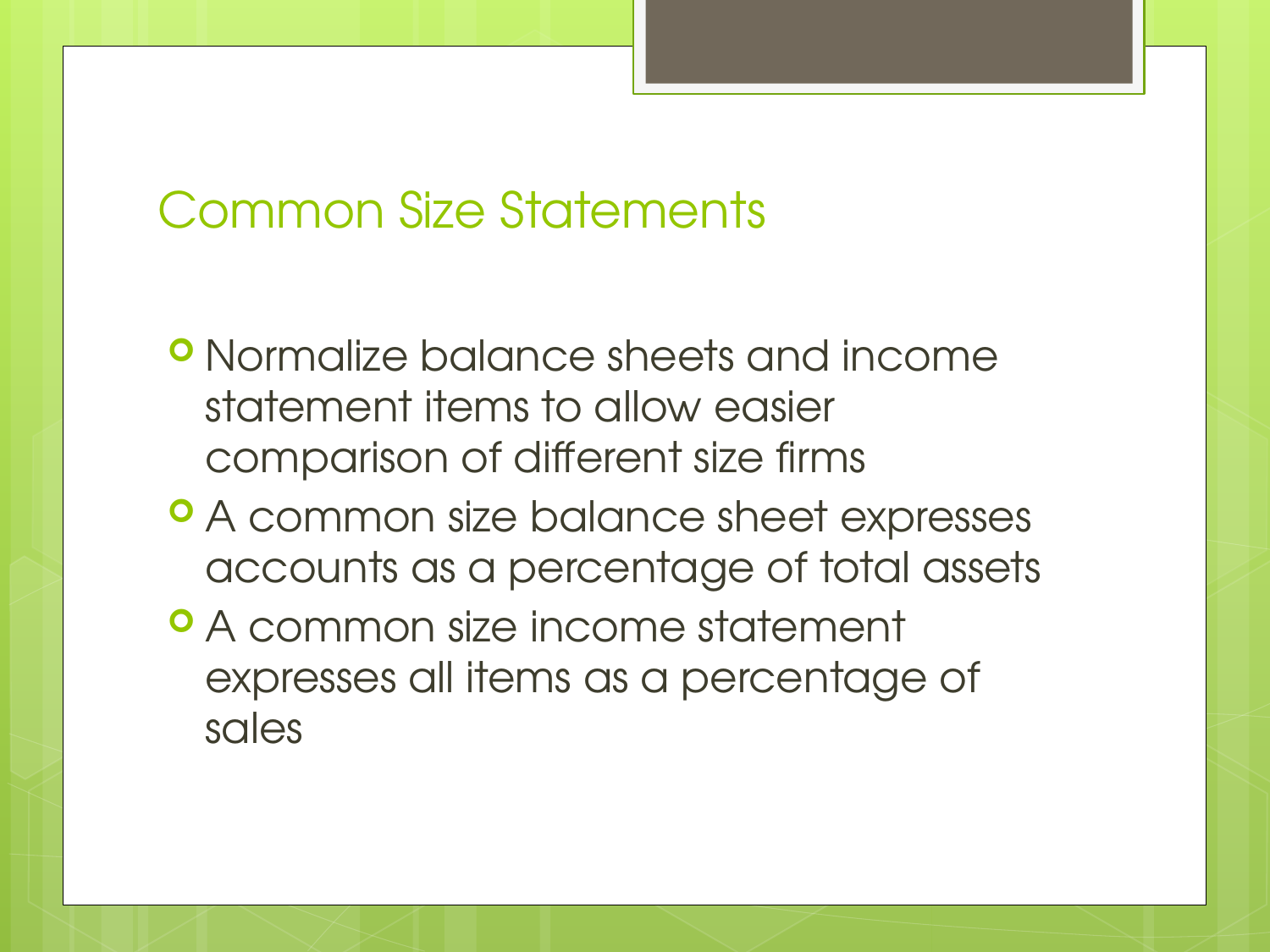

# Common Size Statements
Normalize balance sheets and income statement items to allow easier comparison of different size firms
A common size balance sheet expresses accounts as a percentage of total assets
A common size income statement expresses all items as a percentage of sales